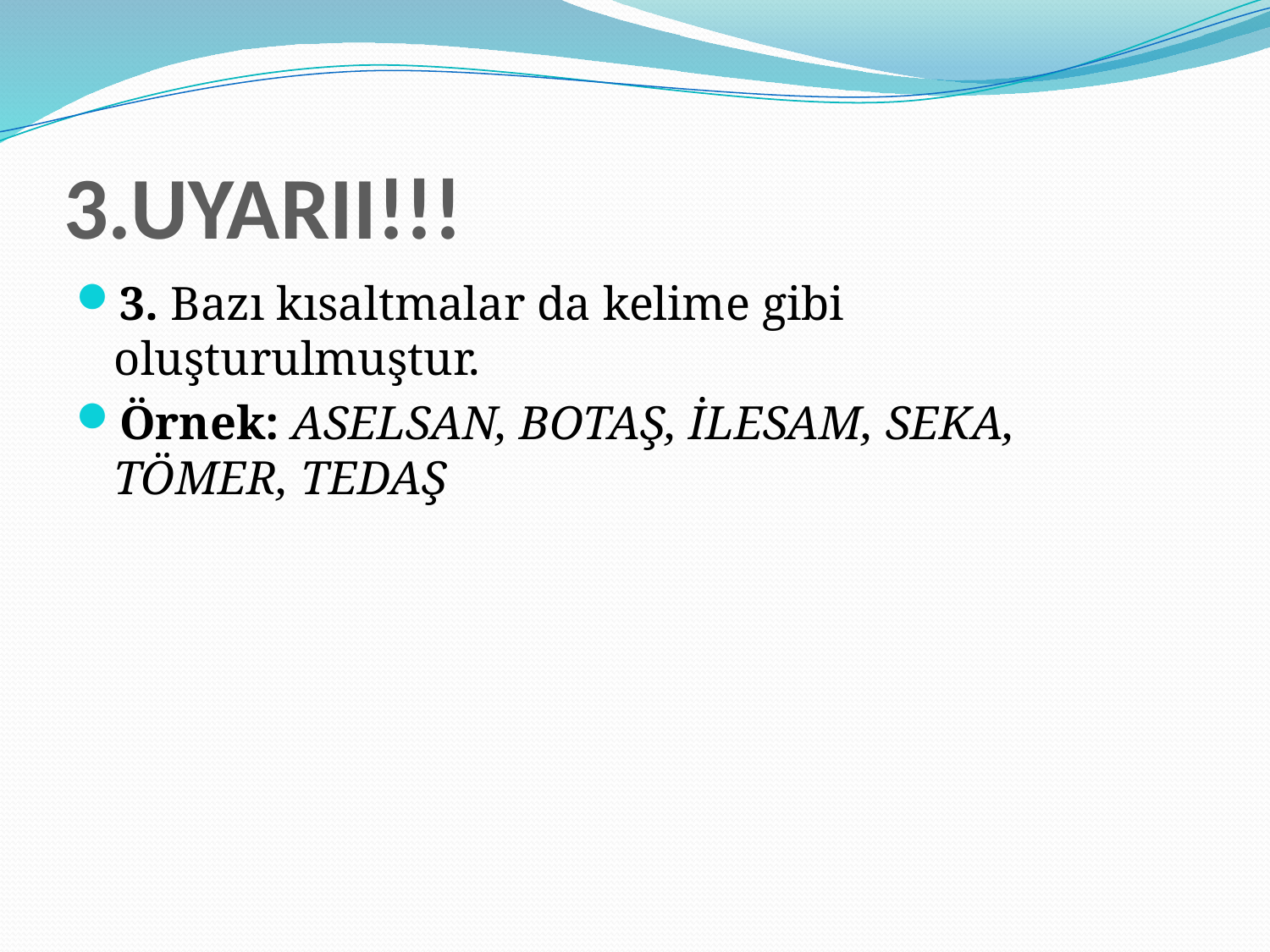

# 3.UYARII!!!
3. Bazı kısaltmalar da kelime gibi oluşturulmuştur.
Örnek: ASELSAN, BOTAŞ, İLESAM, SEKA, TÖMER, TEDAŞ